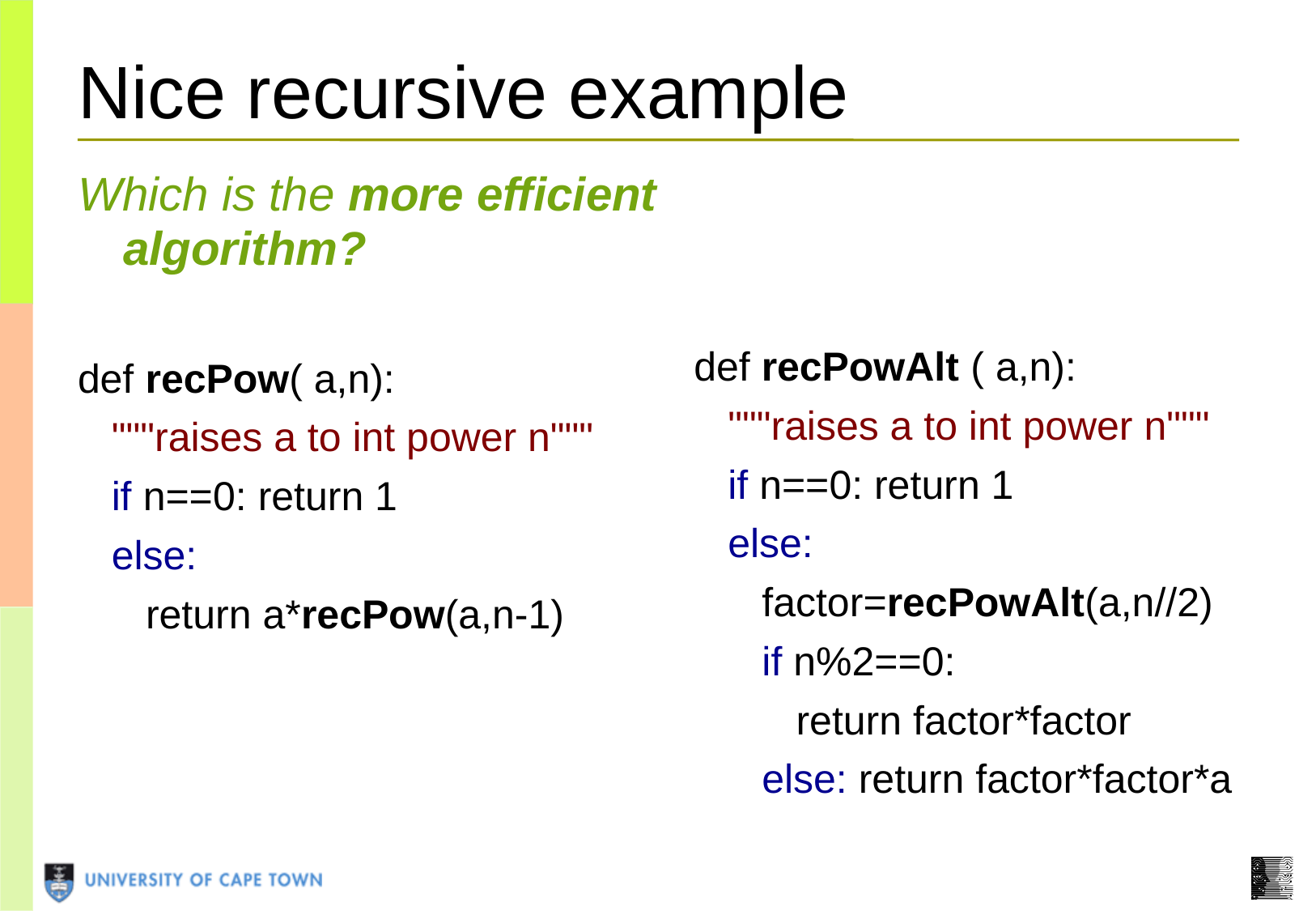

# Nice recursive example
Which is the more efficient algorithm?

def recPow( a,n):
   """raises a to int power n"""
   if n==0: return 1
   else:
      return a*recPow(a,n-1)

def recPowAlt ( a,n):
   """raises a to int power n"""
   if n==0: return 1
   else:
      factor=recPowAlt(a,n//2)
      if n%2==0:
         return factor*factor
      else: return factor*factor*a